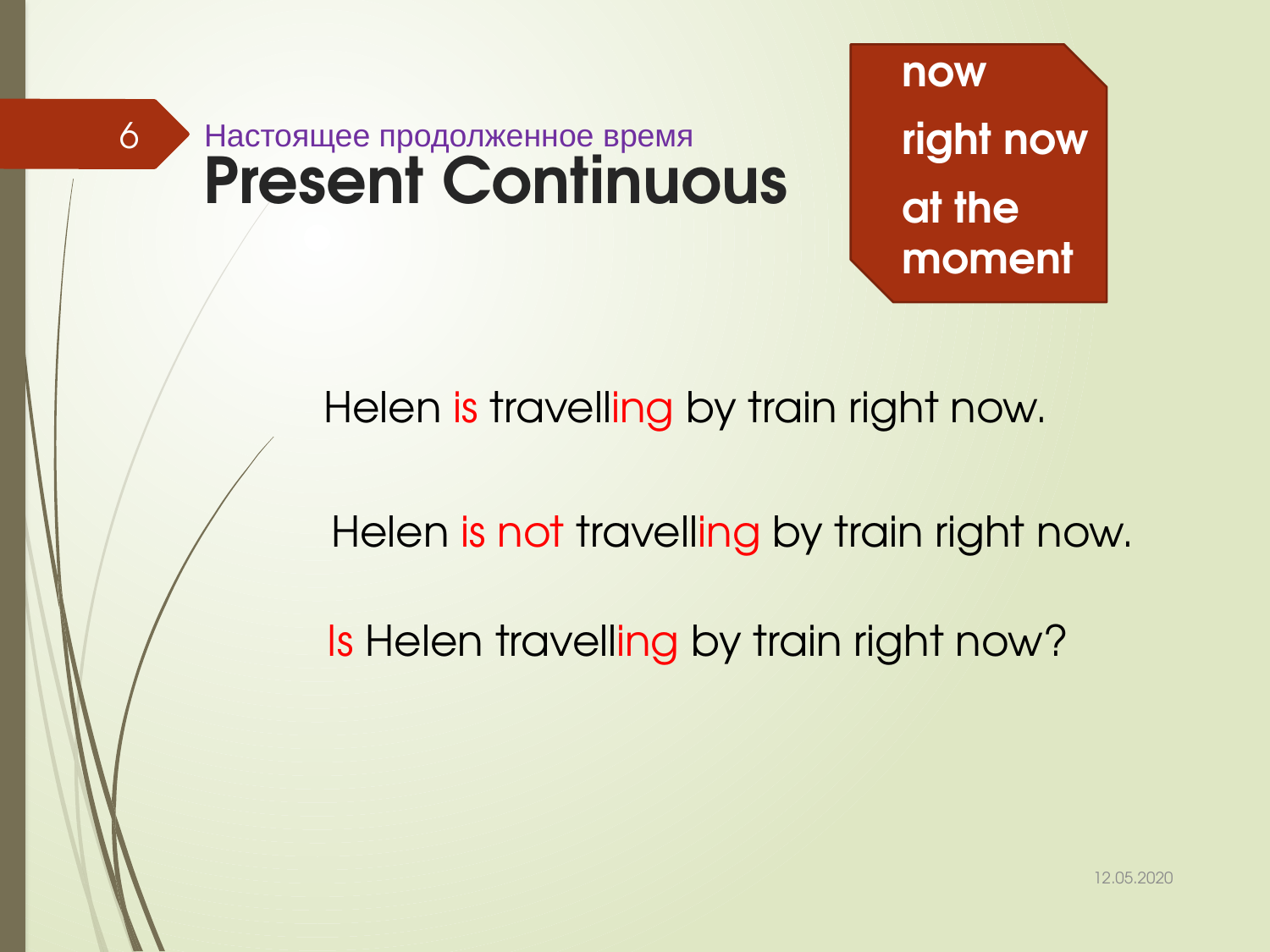

now
right now
at the moment

Настоящее продолженное время
6
# Present Continuous
Helen is travelling by train right now.

Helen is not travelling by train right now.
Is Helen travelling by train right now?
12.05.2020